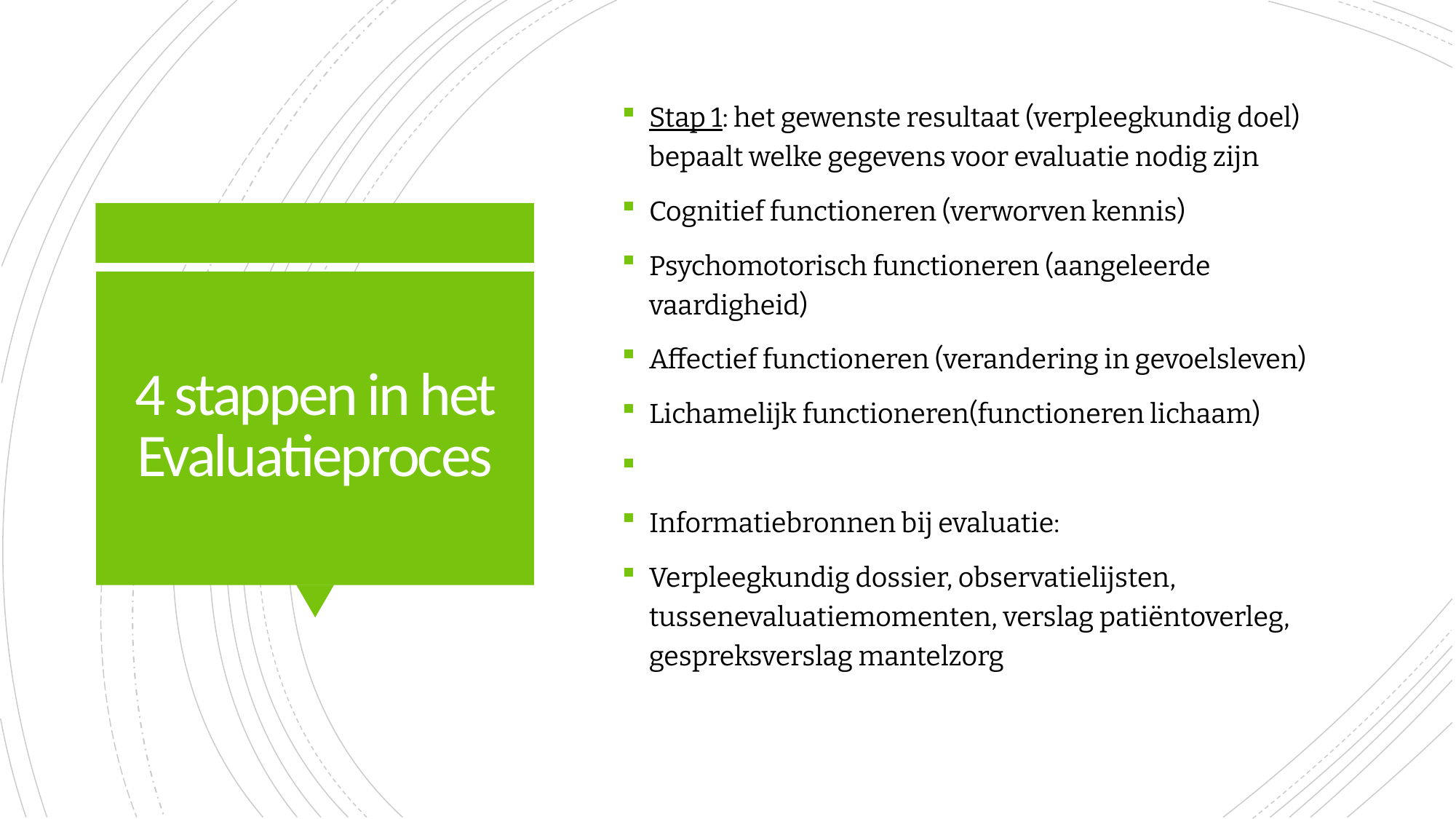

Stap 1: het gewenste resultaat (verpleegkundig doel) bepaalt welke gegevens voor evaluatie nodig zijn​
Cognitief functioneren (verworven kennis)​
Psychomotorisch functioneren (aangeleerde vaardigheid)​
Affectief functioneren (verandering in gevoelsleven)​
Lichamelijk functioneren(functioneren lichaam)​
​
Informatiebronnen bij evaluatie:​
Verpleegkundig dossier, observatielijsten, tussenevaluatiemomenten, verslag patiëntoverleg, gespreksverslag mantelzorg​

# 4 stappen in het Evaluatieproces​